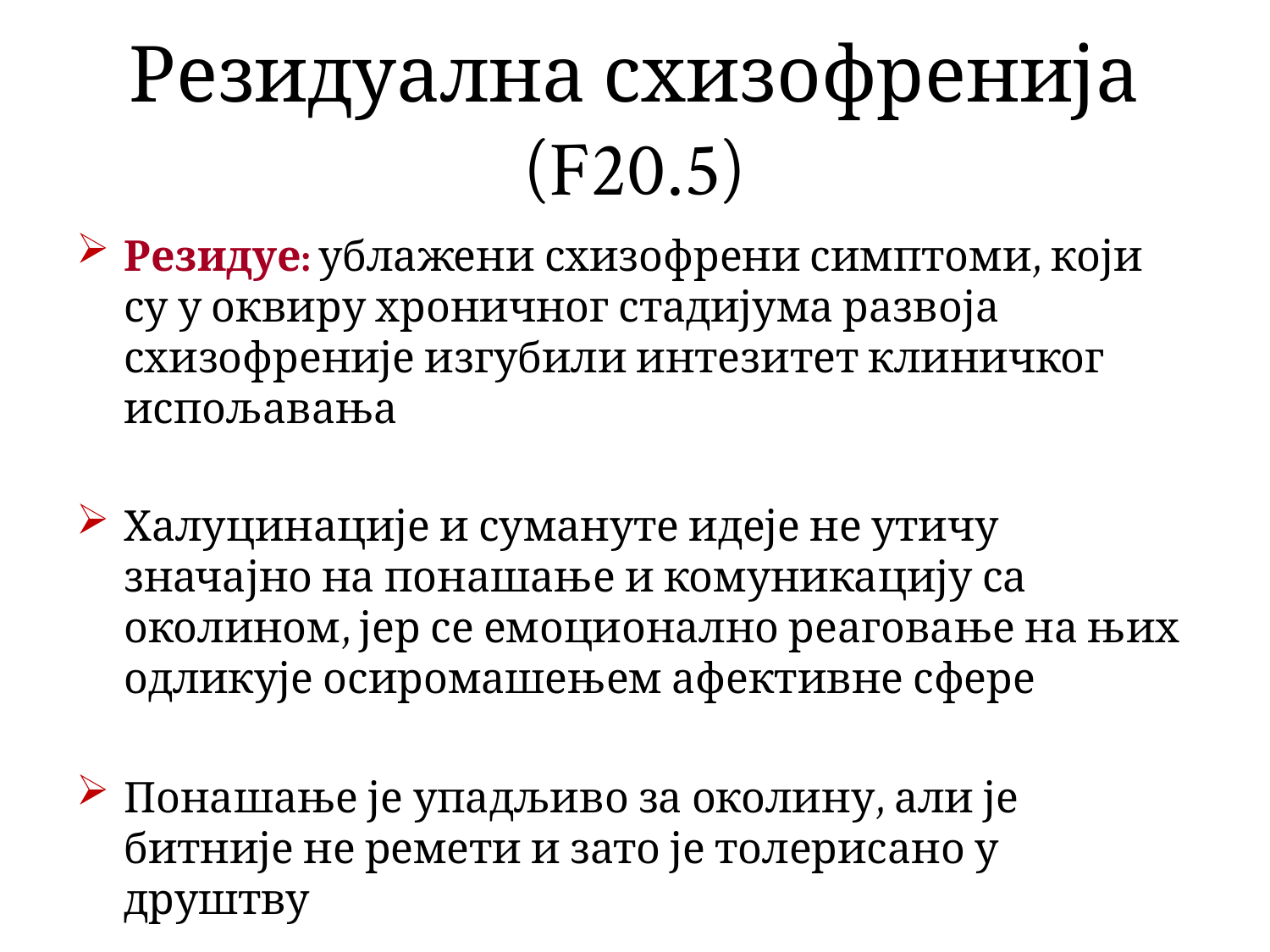

# Резидуална схизофренија (F20.5)
Резидуе: ублажени схизофрени симптоми, који су у оквиру хроничног стадијума развоја схизофреније изгубили интезитет клиничког испољавања

Халуцинације и сумануте идеје не утичу значајно на понашање и комуникацију са околином, јер се емоционално реаговање на њих одликује осиромашењем афективне сфере

Понашање је упадљиво за околину, али је битније не ремети и зато је толерисано у друштву